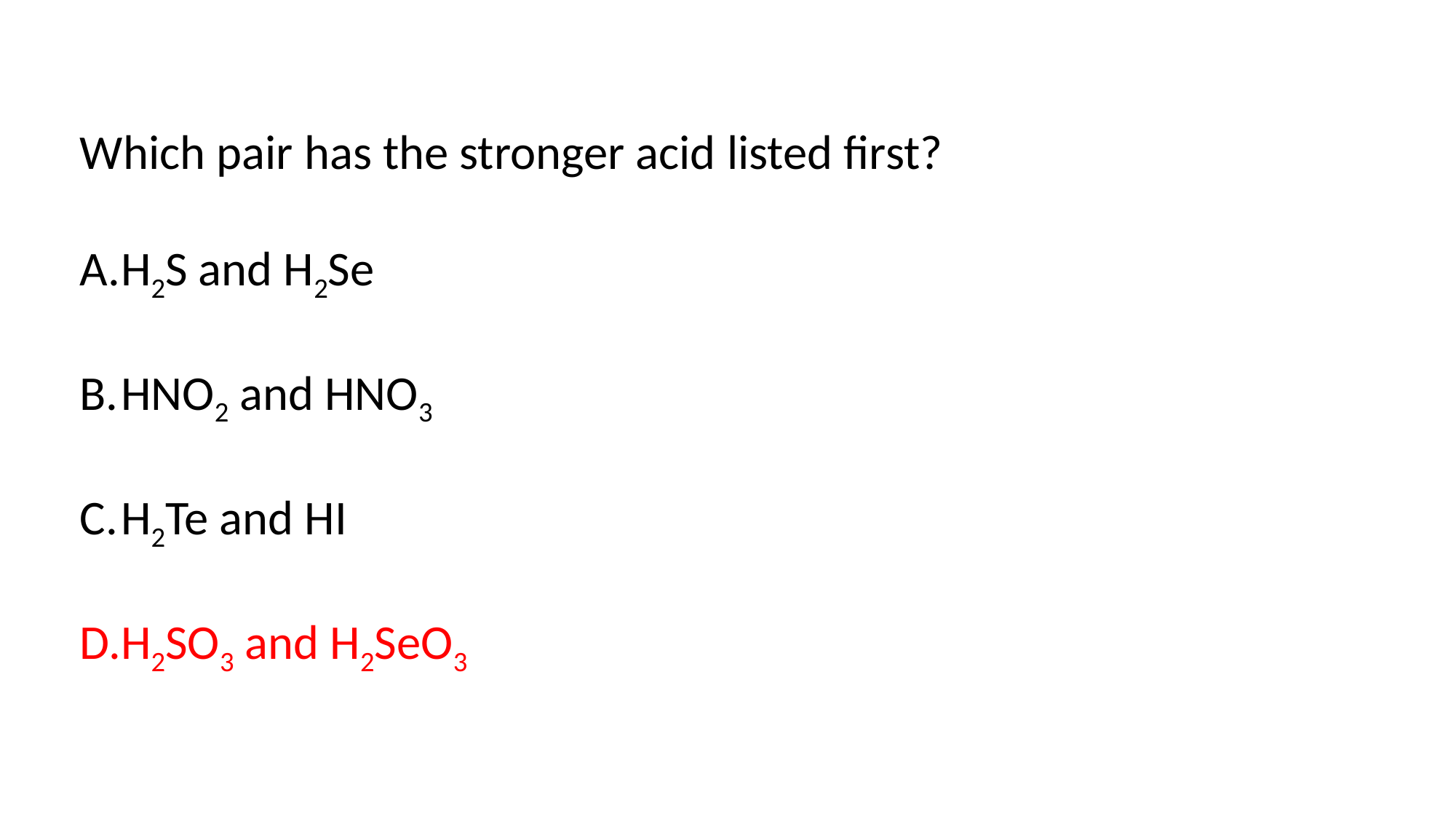

Which pair has the stronger acid listed first?

H2S and H2Se

HNO2 and HNO3

H2Te and HI

H2SO3 and H2SeO3